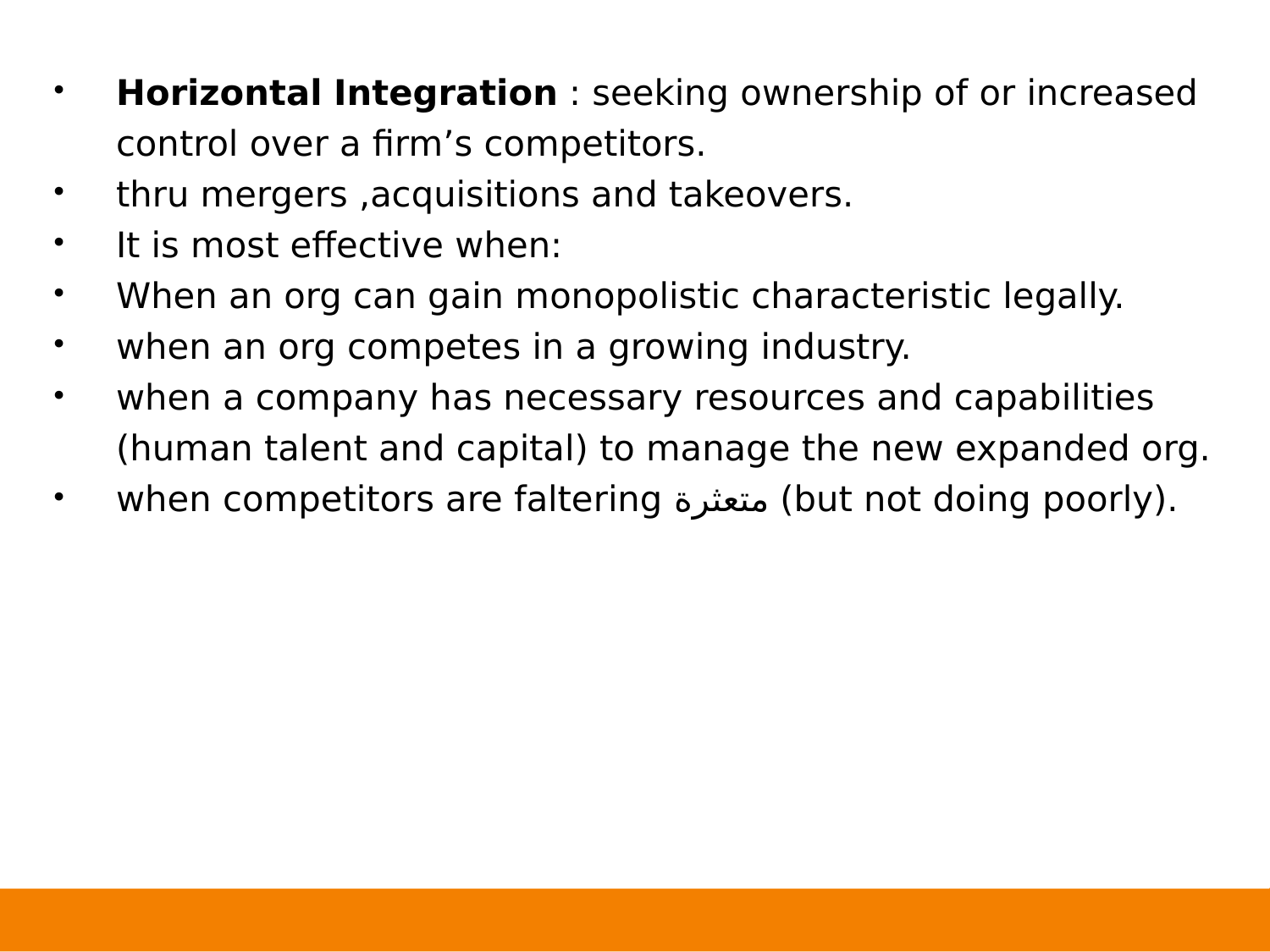

Horizontal Integration : seeking ownership of or increased control over a firm’s competitors.
thru mergers ,acquisitions and takeovers.
It is most effective when:
When an org can gain monopolistic characteristic legally.
when an org competes in a growing industry.
when a company has necessary resources and capabilities (human talent and capital) to manage the new expanded org.
when competitors are faltering متعثرة (but not doing poorly).